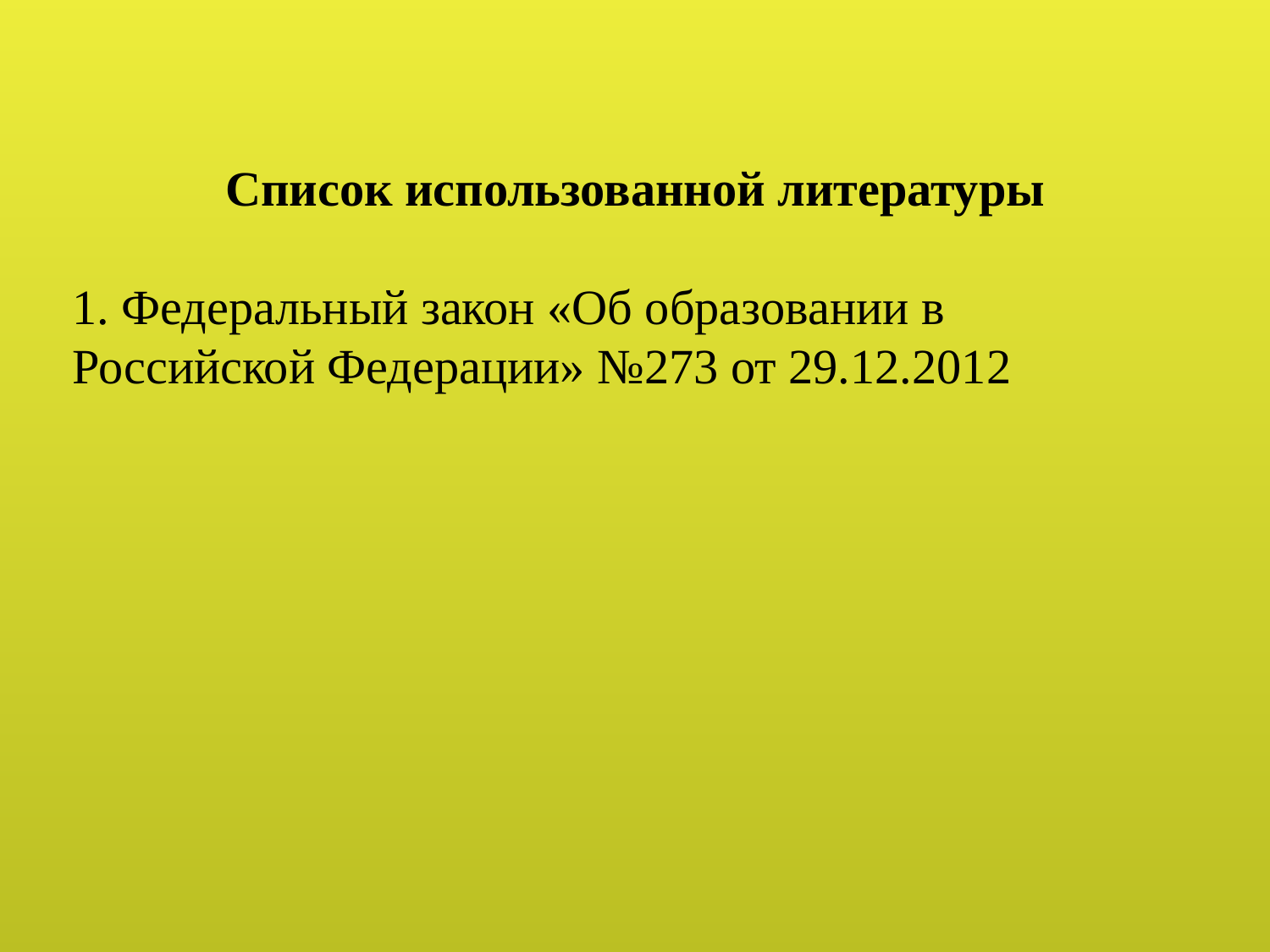

Список использованной литературы

1. Федеральный закон «Об образовании в Российской Федерации» №273 от 29.12.2012